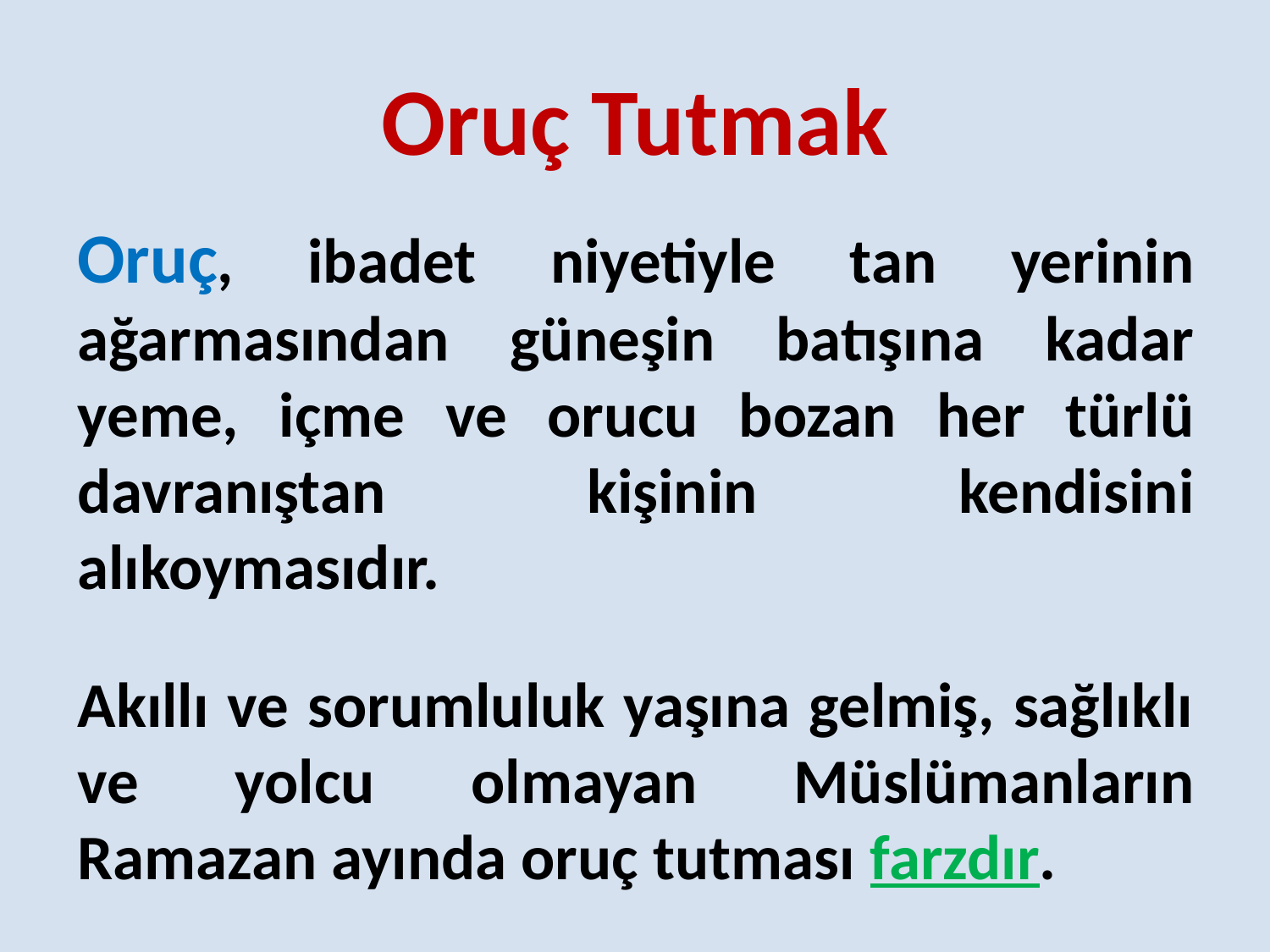

# Oruç Tutmak
Oruç, ibadet niyetiyle tan yerinin ağarmasından güneşin batışına kadar yeme, içme ve orucu bozan her türlü davranıştan kişinin kendisini alıkoymasıdır.

Akıllı ve sorumluluk yaşına gelmiş, sağlıklı ve yolcu olmayan Müslümanların Ramazan ayında oruç tutması farzdır.